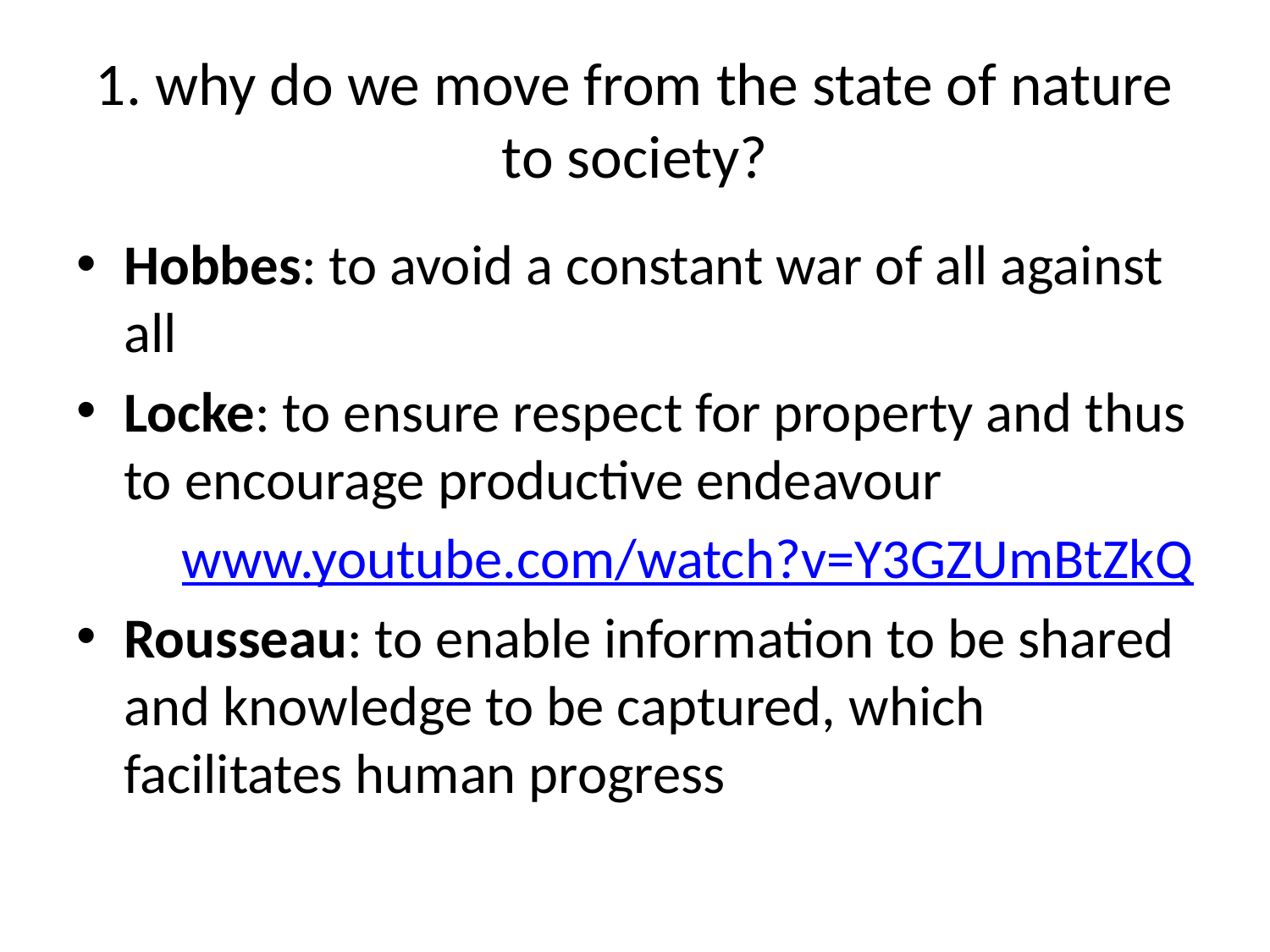

# 1. why do we move from the state of nature to society?
Hobbes: to avoid a constant war of all against all
Locke: to ensure respect for property and thus to encourage productive endeavour
www.youtube.com/watch?v=Y3GZUmBtZkQ
Rousseau: to enable information to be shared and knowledge to be captured, which facilitates human progress